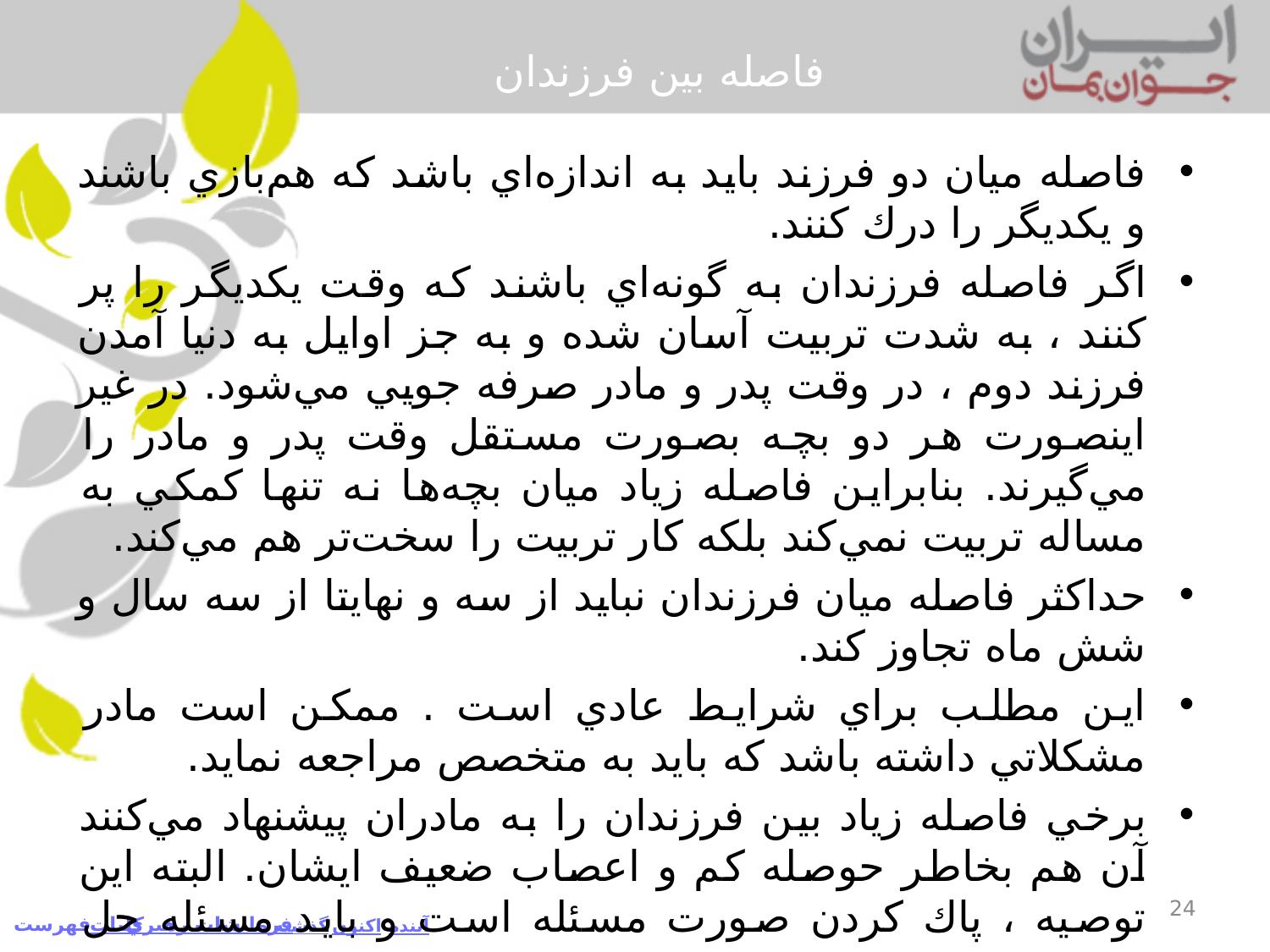

# فاصله بين فرزندان
فاصله ميان دو فرزند بايد به اندازه‌اي باشد كه هم‌بازي باشند و يكديگر را درك كنند.
اگر فاصله فرزندان به گونه‌اي باشند كه وقت يكديگر را پر كنند ، به شدت تربيت آسان شده و به جز اوايل به دنيا آمدن فرزند دوم ، در وقت پدر و مادر صرفه جويي مي‌شود. در غير اينصورت هر دو بچه بصورت مستقل وقت پدر و مادر را مي‌گيرند. بنابراين فاصله زياد ميان بچه‌ها نه تنها كمكي به مساله تربيت نمي‌كند بلكه كار تربيت را سخت‌تر هم مي‌كند.
حداكثر فاصله ميان فرزندان نبايد از سه و نهايتا از سه سال و شش ماه تجاوز كند.
اين مطلب براي شرايط عادي است . ممكن است مادر مشكلاتي داشته باشد كه بايد به متخصص مراجعه نمايد.
برخي فاصله زياد بين فرزندان را به مادران پيشنهاد مي‌كنند آن هم بخاطر حوصله كم و اعصاب ضعيف ايشان. البته اين توصيه ، پاك كردن صورت مسئله است و بايد مسئله حل شود.

24